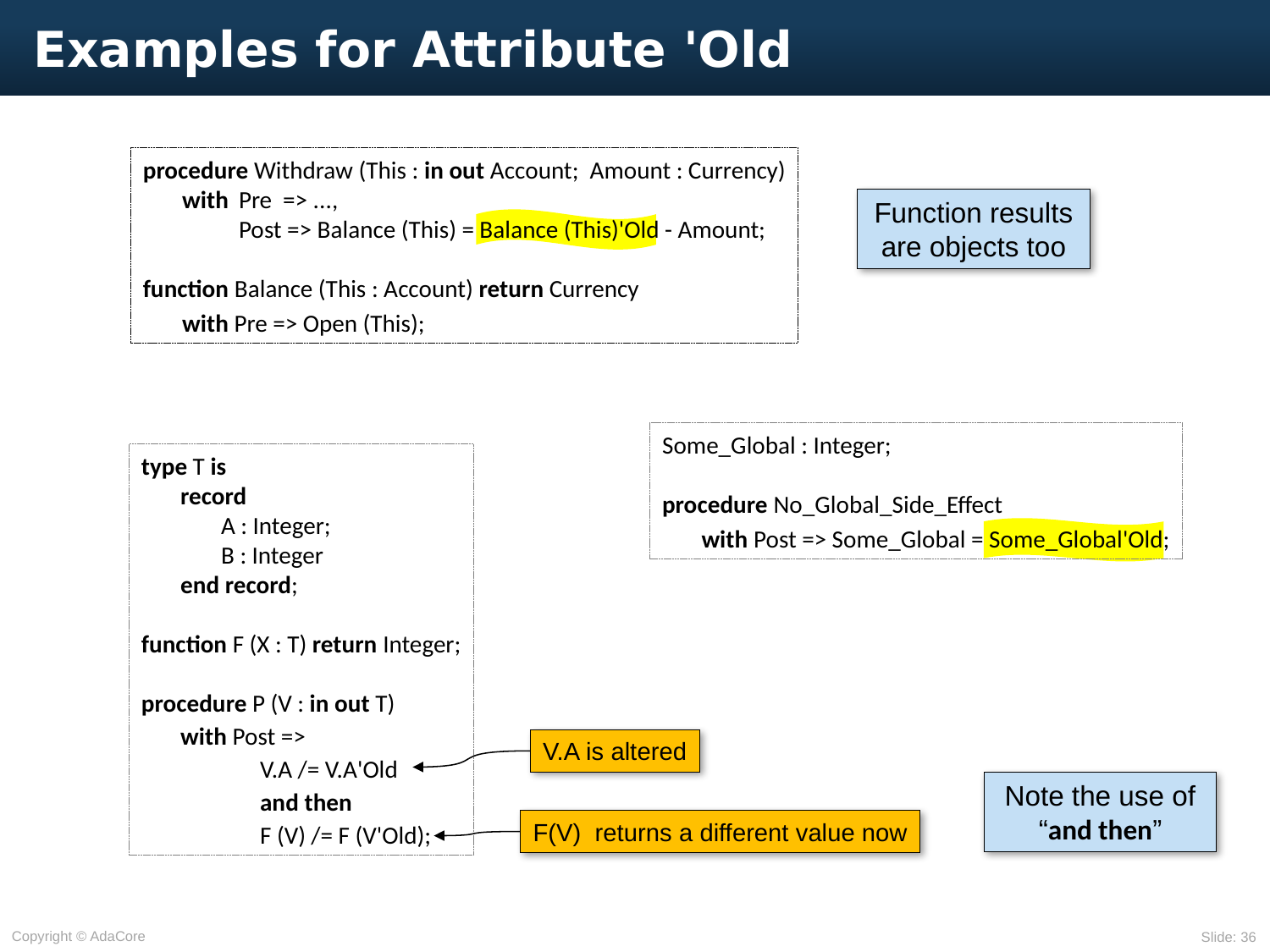

# Examples for Attribute 'Old
procedure Withdraw (This : in out Account;  Amount : Currency)
	with	Pre  => ...,
		Post => Balance (This) = Balance (This)'Old - Amount;

function Balance (This : Account) return Currency
	with Pre => Open (This);

Function results are objects too
Some_Global : Integer;

procedure No_Global_Side_Effect
	with Post => Some_Global = Some_Global'Old;

type T is
	record
		A : Integer;
		B : Integer
	end record;

function F (X : T) return Integer;

procedure P (V : in out T)
	with Post =>
			V.A /= V.A'Old
			and then
			F (V) /= F (V'Old);
V.A is altered

Note the use of “and then”
F(V)  returns a different value now